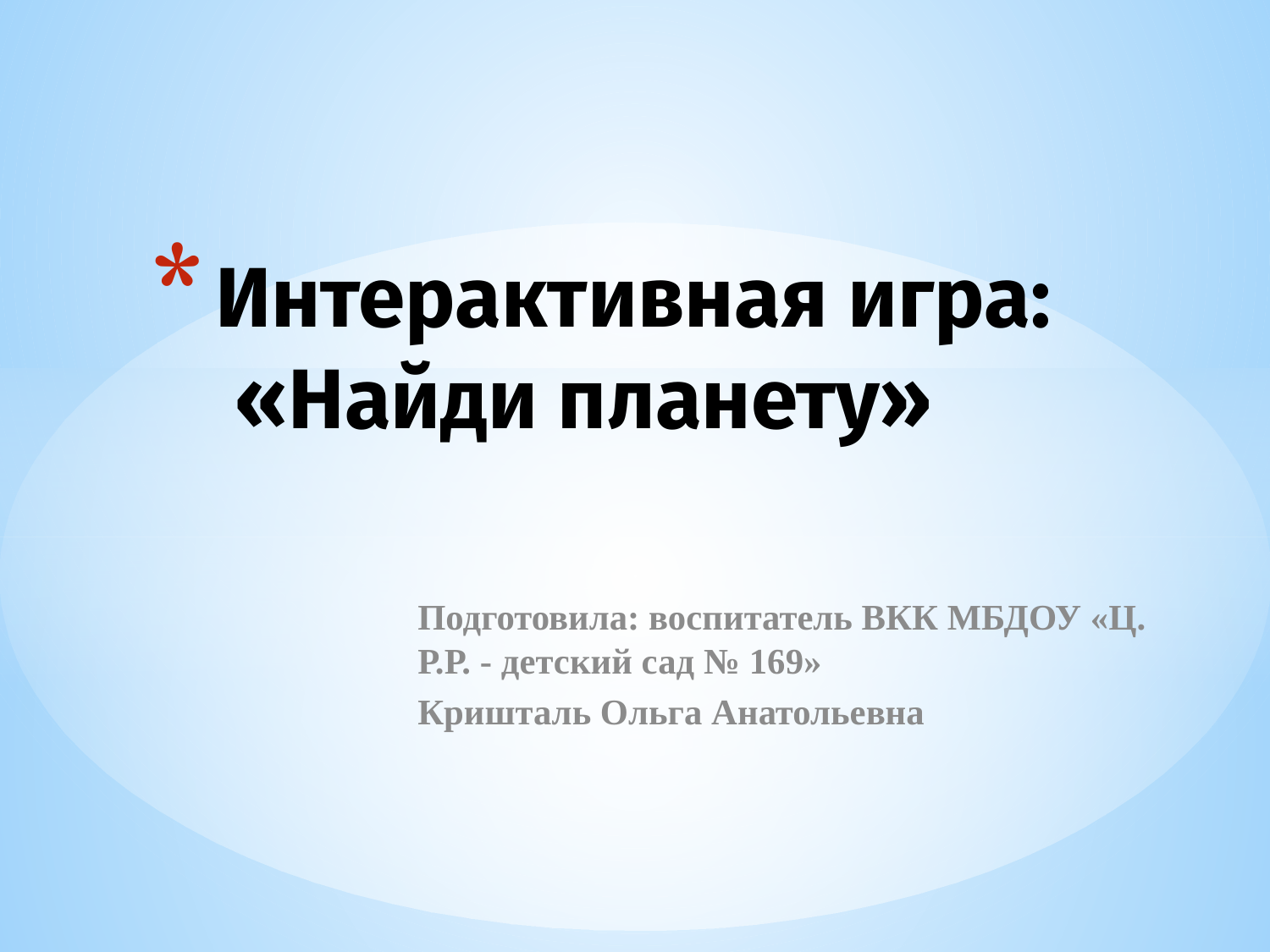

# Интерактивная игра: «Найди планету»

Подготовила: воспитатель ВКК МБДОУ «Ц. Р.Р. - детский сад № 169»
Кришталь Ольга Анатольевна